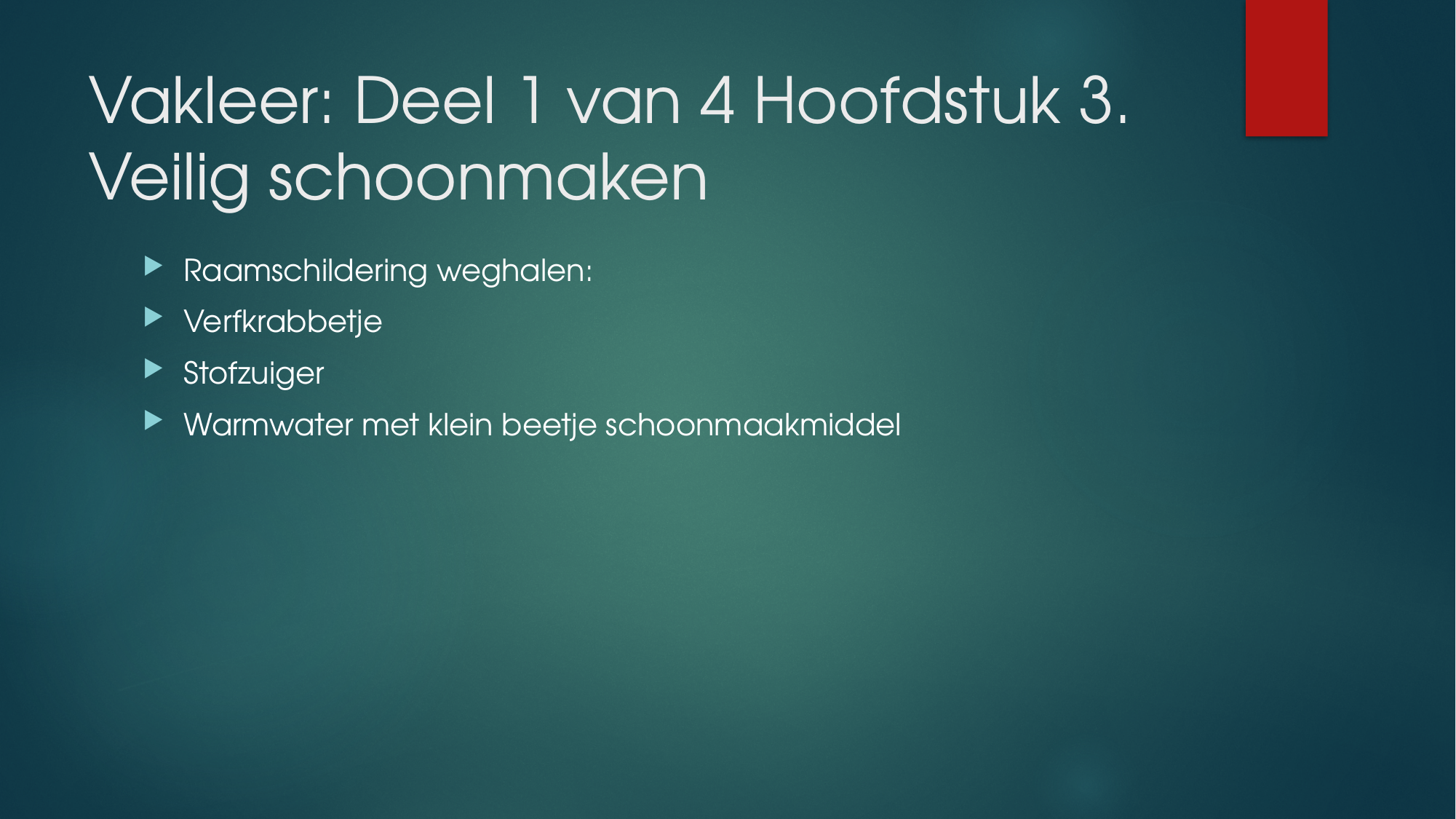

# Vakleer: Deel 1 van 4 Hoofdstuk 3. Veilig schoonmaken
Raamschildering weghalen:
Verfkrabbetje
Stofzuiger
Warmwater met klein beetje schoonmaakmiddel